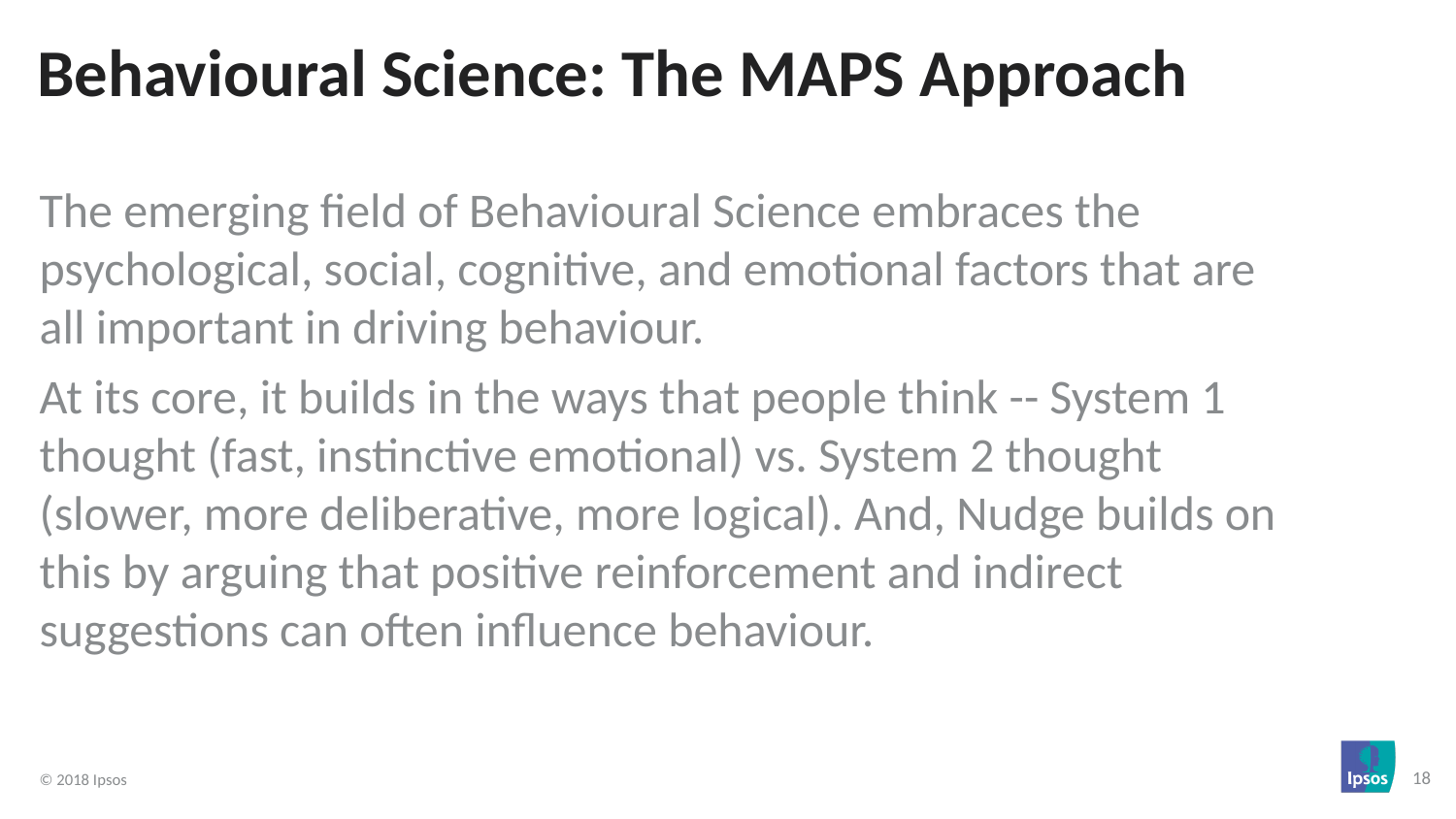

# Behavioural Science: The MAPS Approach
The emerging field of Behavioural Science embraces the  psychological, social, cognitive, and emotional factors that are all important in driving behaviour.
At its core, it builds in the ways that people think -- System 1 thought (fast, instinctive emotional) vs. System 2 thought (slower, more deliberative, more logical). And, Nudge builds on this by arguing that positive reinforcement and indirect suggestions can often influence behaviour.